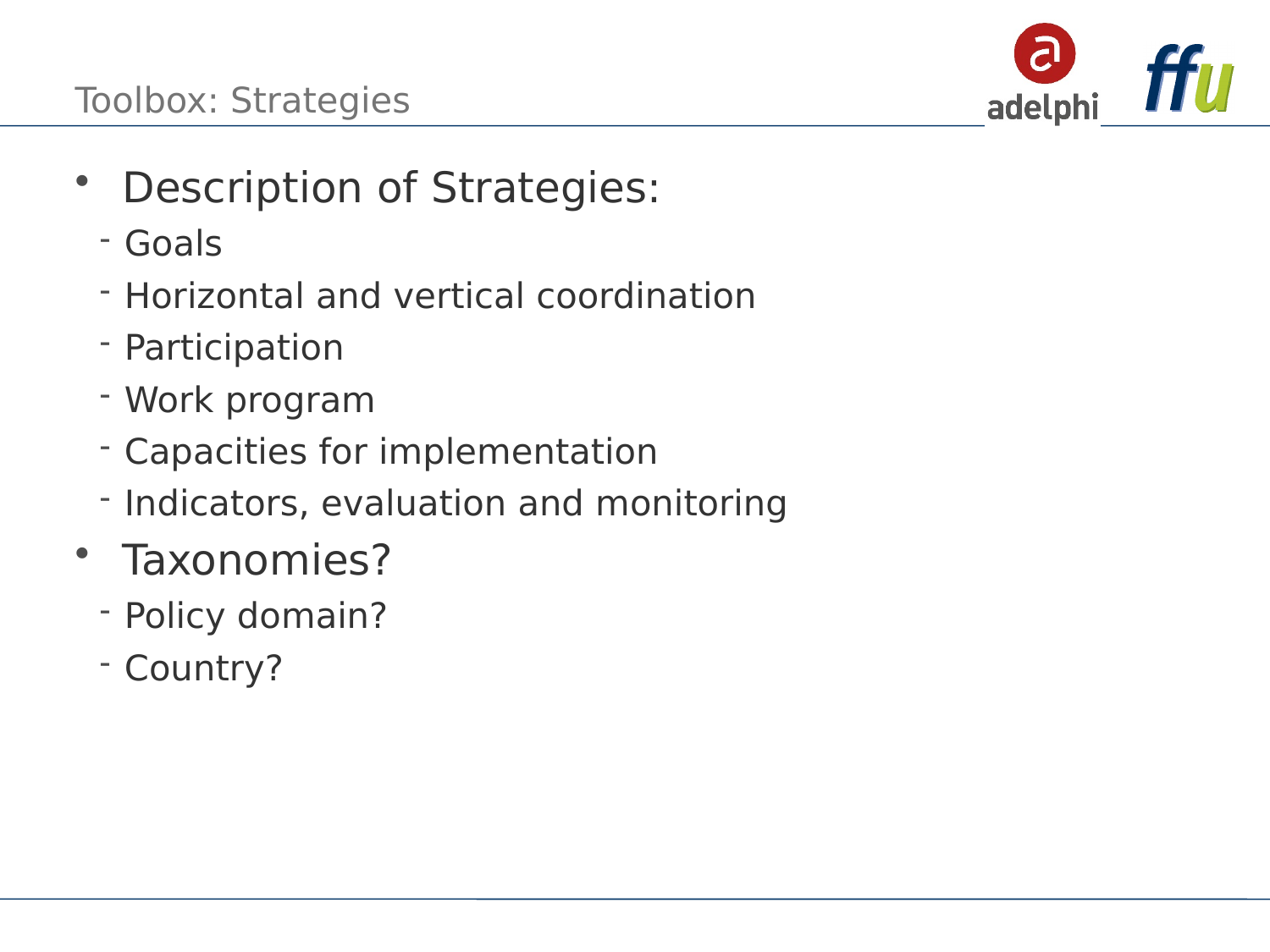

# Toolbox: Strategies
Description of Strategies:
Goals
Horizontal and vertical coordination
Participation
Work program
Capacities for implementation
Indicators, evaluation and monitoring
Taxonomies?
Policy domain?
Country?